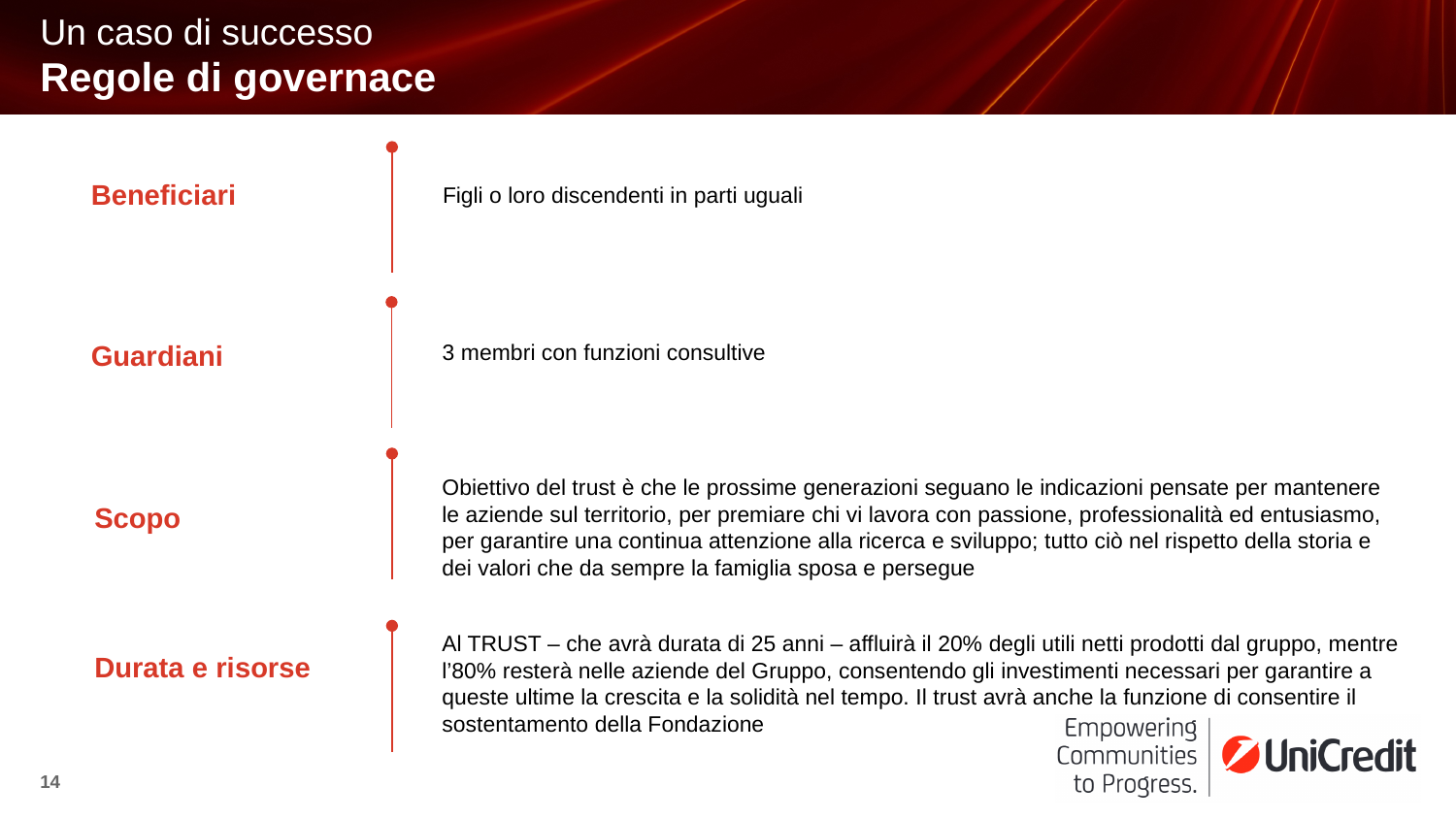

Un caso di successo
# Regole di governace
Figli o loro discendenti in parti uguali
Beneficiari
3 membri con funzioni consultive
Guardiani
Obiettivo del trust è che le prossime generazioni seguano le indicazioni pensate per mantenere le aziende sul territorio, per premiare chi vi lavora con passione, professionalità ed entusiasmo, per garantire una continua attenzione alla ricerca e sviluppo; tutto ciò nel rispetto della storia e dei valori che da sempre la famiglia sposa e persegue
Scopo
Durata e risorse
Al TRUST – che avrà durata di 25 anni – affluirà il 20% degli utili netti prodotti dal gruppo, mentre l’80% resterà nelle aziende del Gruppo, consentendo gli investimenti necessari per garantire a queste ultime la crescita e la solidità nel tempo. Il trust avrà anche la funzione di consentire il sostentamento della Fondazione